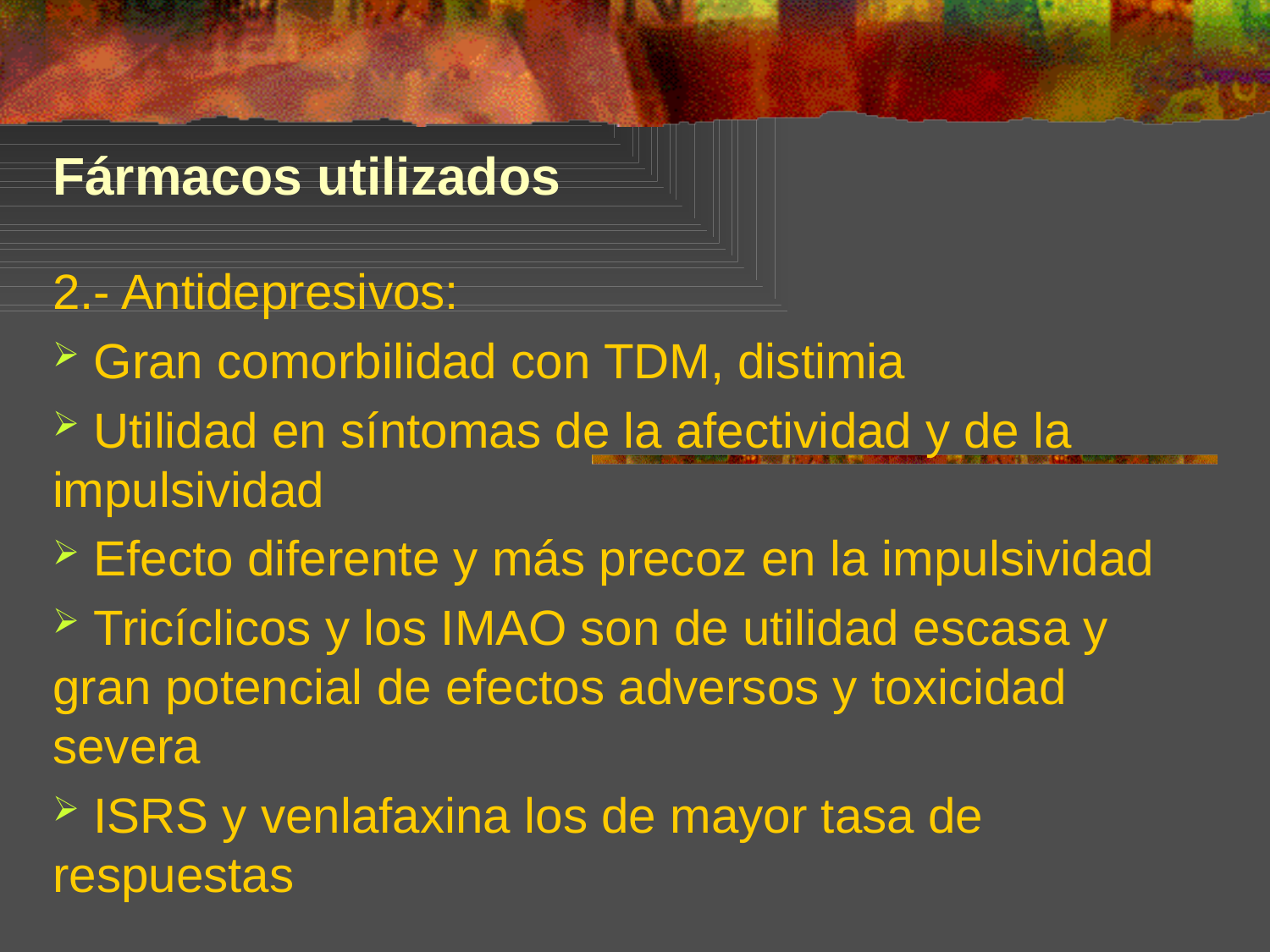

Fármacos utilizados

2.- Antidepresivos:
 Gran comorbilidad con TDM, distimia
 Utilidad en síntomas de la afectividad y de la impulsividad
 Efecto diferente y más precoz en la impulsividad
 Tricíclicos y los IMAO son de utilidad escasa y gran potencial de efectos adversos y toxicidad severa
 ISRS y venlafaxina los de mayor tasa de respuestas
#